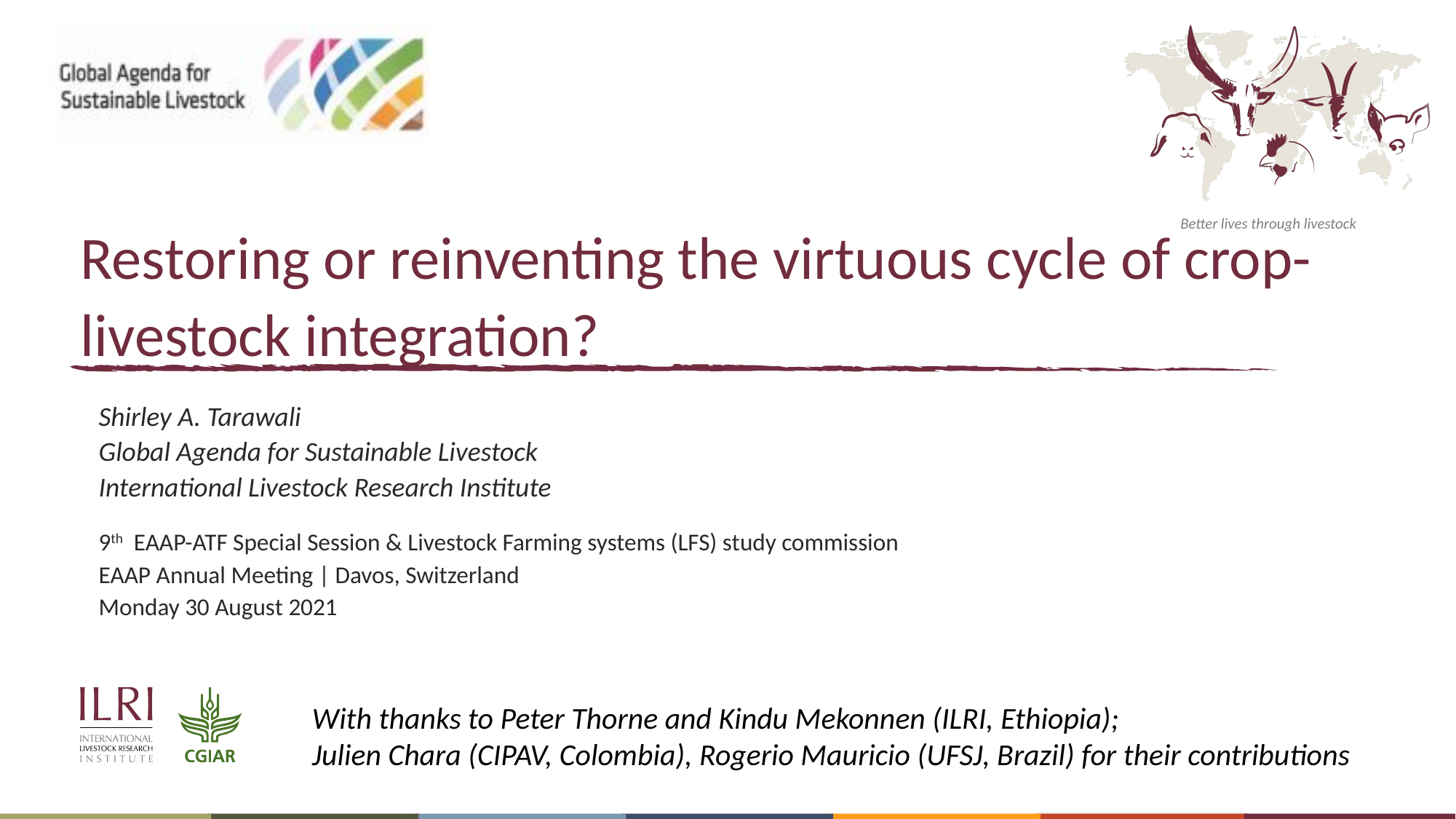

# Restoring or reinventing the virtuous cycle of crop-livestock integration?
Shirley A. Tarawali
Global Agenda for Sustainable Livestock
International Livestock Research Institute
9th  EAAP-ATF Special Session & Livestock Farming systems (LFS) study commission
EAAP Annual Meeting | Davos, Switzerland
Monday 30 August 2021
With thanks to Peter Thorne and Kindu Mekonnen (ILRI, Ethiopia);
Julien Chara (CIPAV, Colombia), Rogerio Mauricio (UFSJ, Brazil) for their contributions